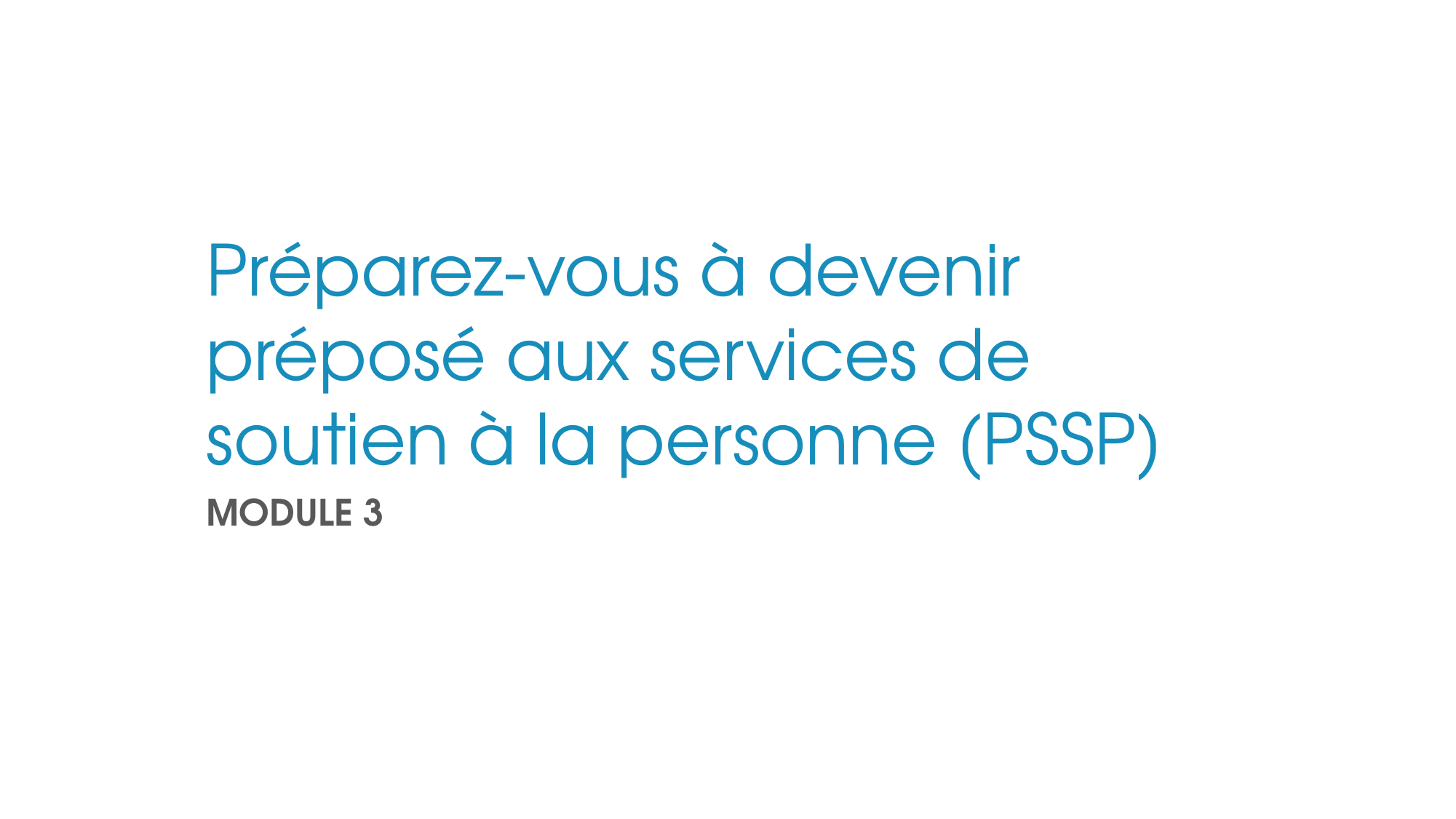

# Préparez-vous à devenir préposé aux services de soutien à la personne (PSSP)
MODULE 3